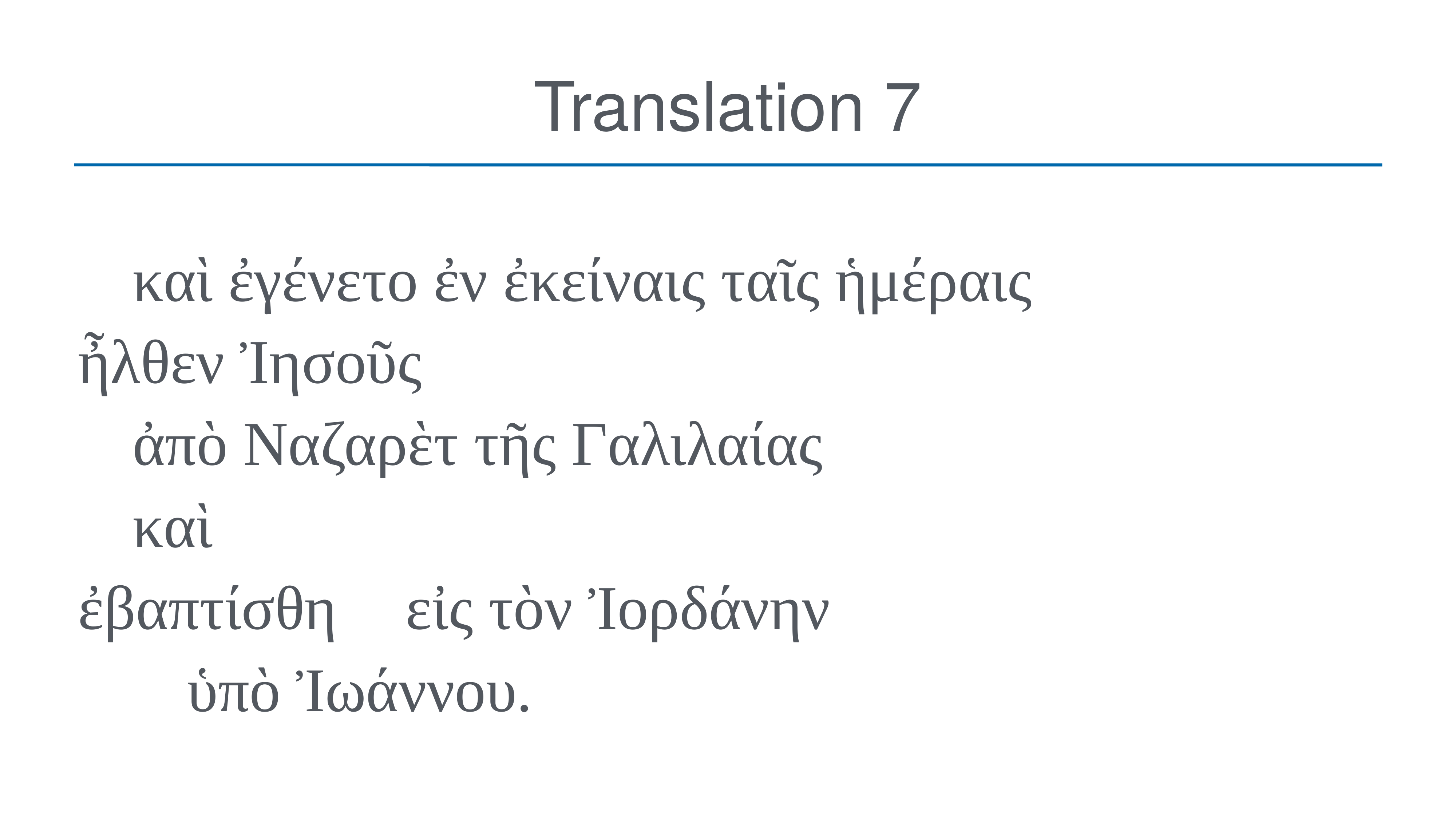

# Translation 7
	καὶ ἐγένετο ἐν ἐκείναις ταῖς ἡμέραις
ἦλθεν Ἰησοῦς
	ἀπὸ Ναζαρὲτ τῆς Γαλιλαίας
	καὶ
ἐβαπτίσθη 	εἰς τὸν Ἰορδάνην
		ὑπὸ Ἰωάννου.